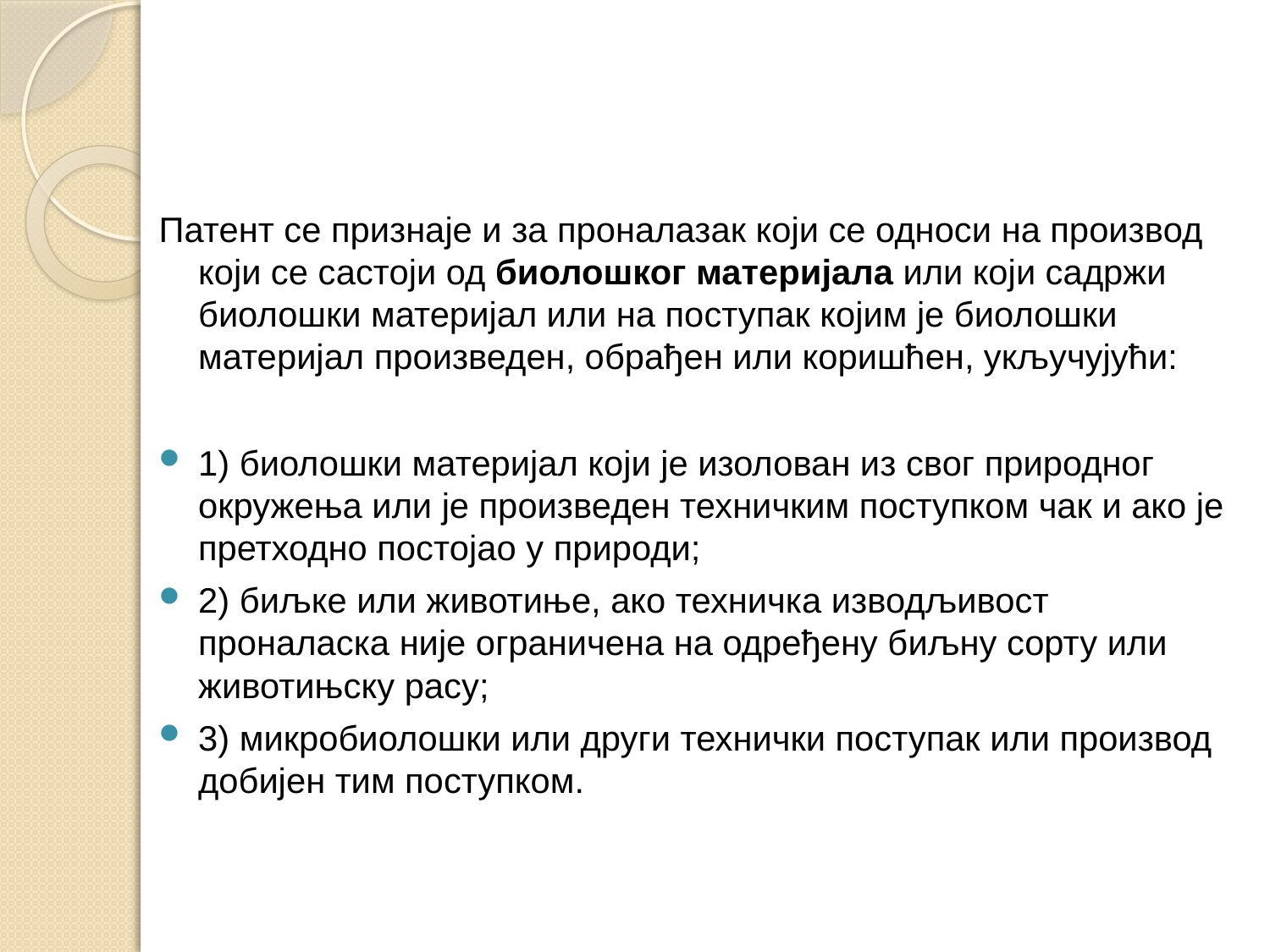

#
Патент се признаје и за проналазак који се односи на производ који се састоји од биолошког материјала или који садржи биолошки материјал или на поступак којим је биолошки материјал произведен, обрађен или коришћен, укључујући:

1) биолошки материјал који је изолован из свог природног окружења или је произведен техничким поступком чак и ако је претходно постојао у природи;
2) биљке или животиње, ако техничка изводљивост проналаска није ограничена на одређену биљну сорту или животињску расу;
3) микробиолошки или други технички поступак или производ добијен тим поступком.